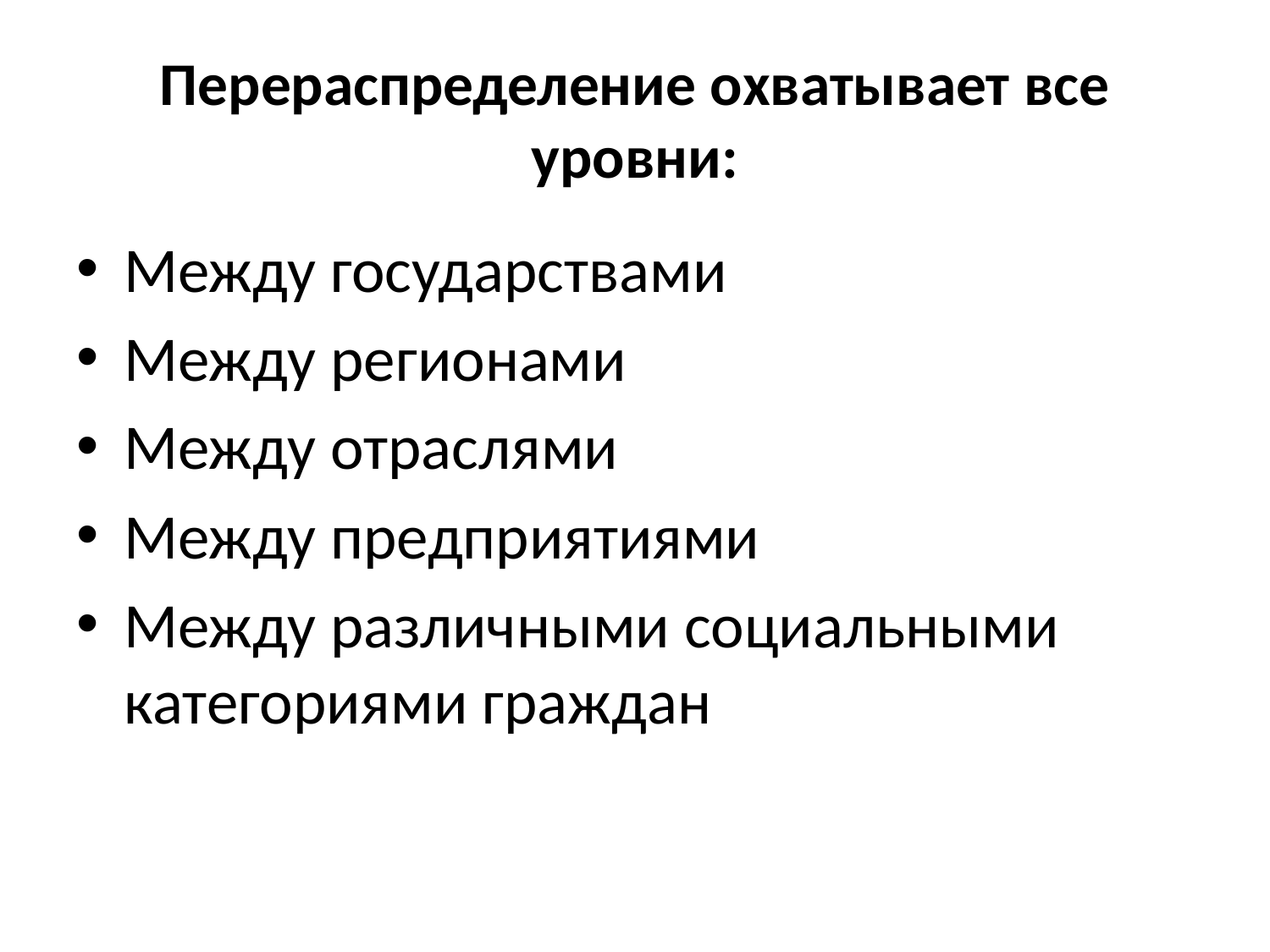

# Перераспределение охватывает все уровни:
Между государствами
Между регионами
Между отраслями
Между предприятиями
Между различными социальными категориями граждан